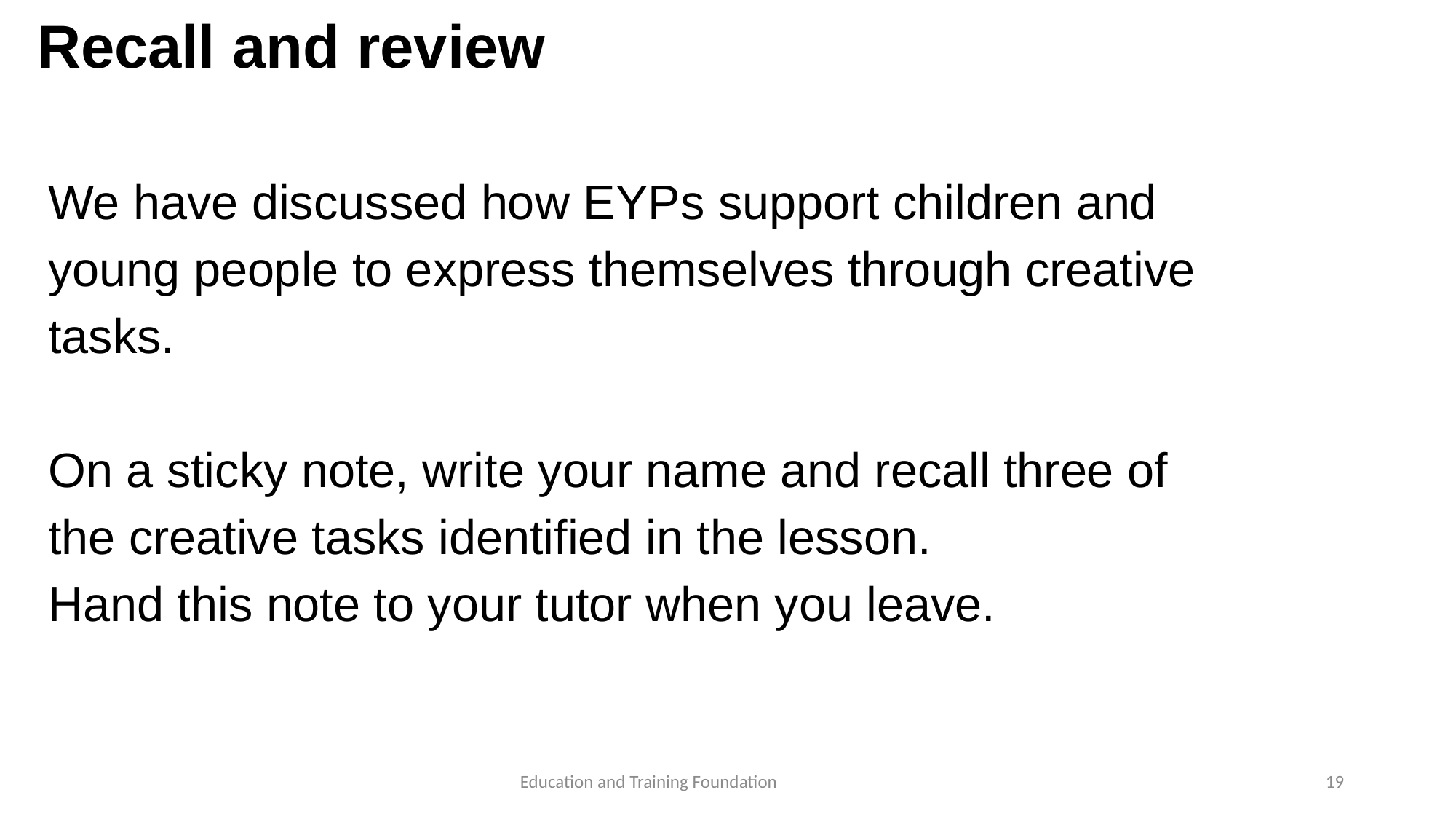

# Recall and review
We have discussed how EYPs support children and young people to express themselves through creative tasks.

On a sticky note, write your name and recall three of the creative tasks identified in the lesson.
Hand this note to your tutor when you leave.

19
Education and Training Foundation